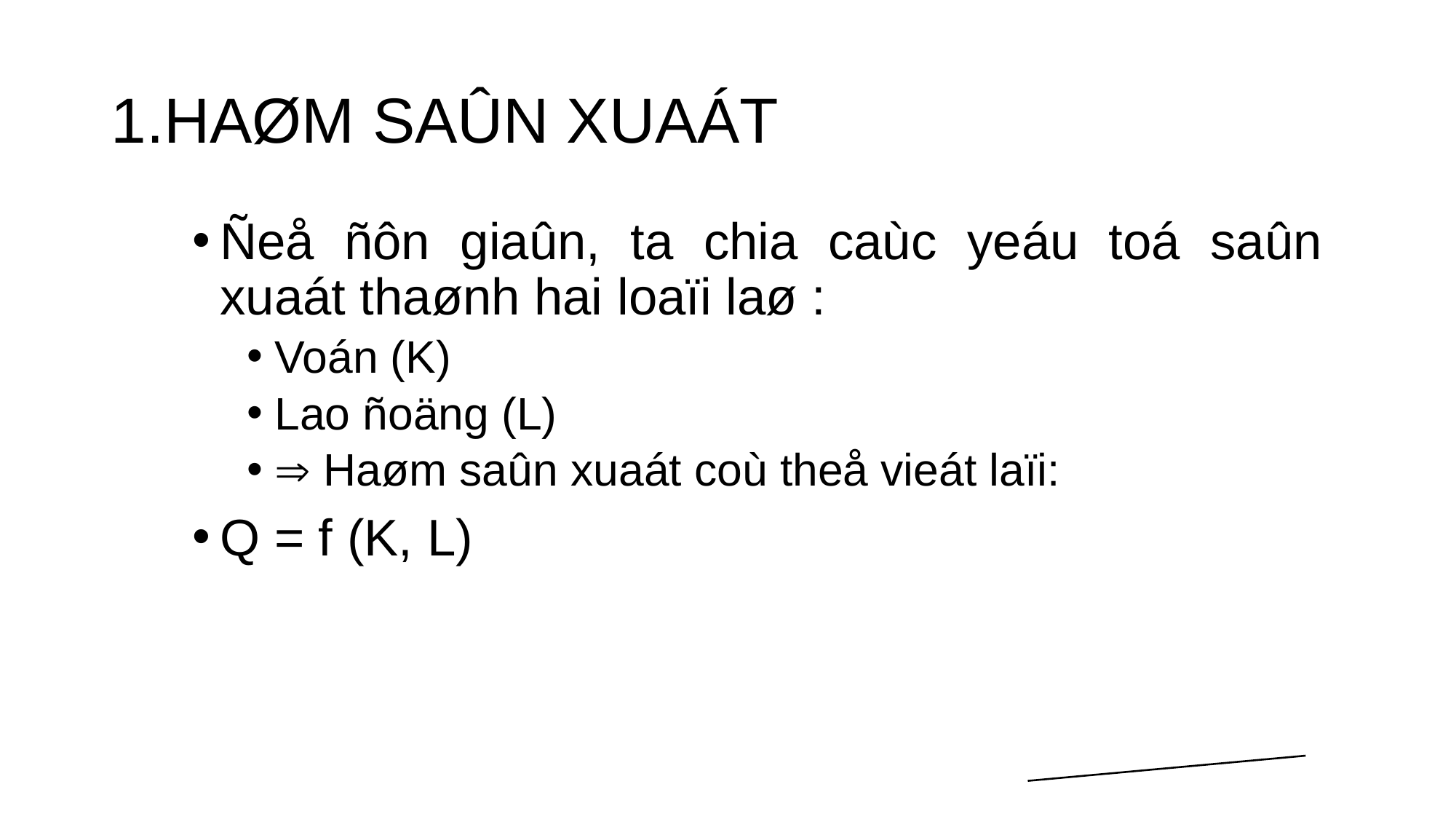

# 1.HAØM SAÛN XUAÁT
Ñeå ñôn giaûn, ta chia caùc yeáu toá saûn xuaát thaønh hai loaïi laø :
Voán (K)
Lao ñoäng (L)
⇒ Haøm saûn xuaát coù theå vieát laïi:
Q = f (K, L)